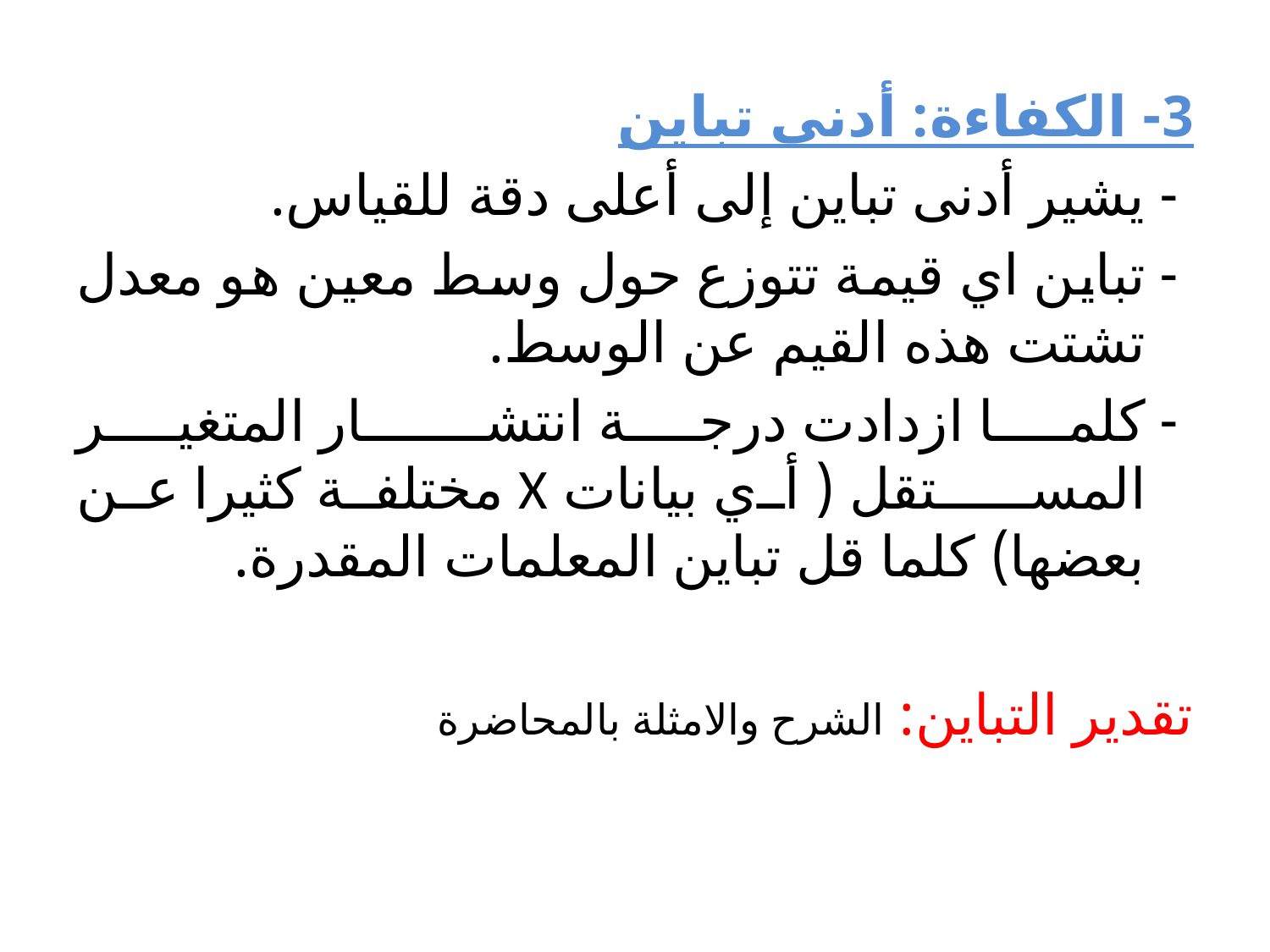

3- الكفاءة: أدنى تباين
 - يشير أدنى تباين إلى أعلى دقة للقياس.
 - تباين اي قيمة تتوزع حول وسط معين هو معدل تشتت هذه القيم عن الوسط.
 - كلما ازدادت درجة انتشـــار المتغير المســــتقل ( أي بيانات X مختلفة كثيرا عن بعضها) كلما قل تباين المعلمات المقدرة.

تقدير التباين: الشرح والامثلة بالمحاضرة